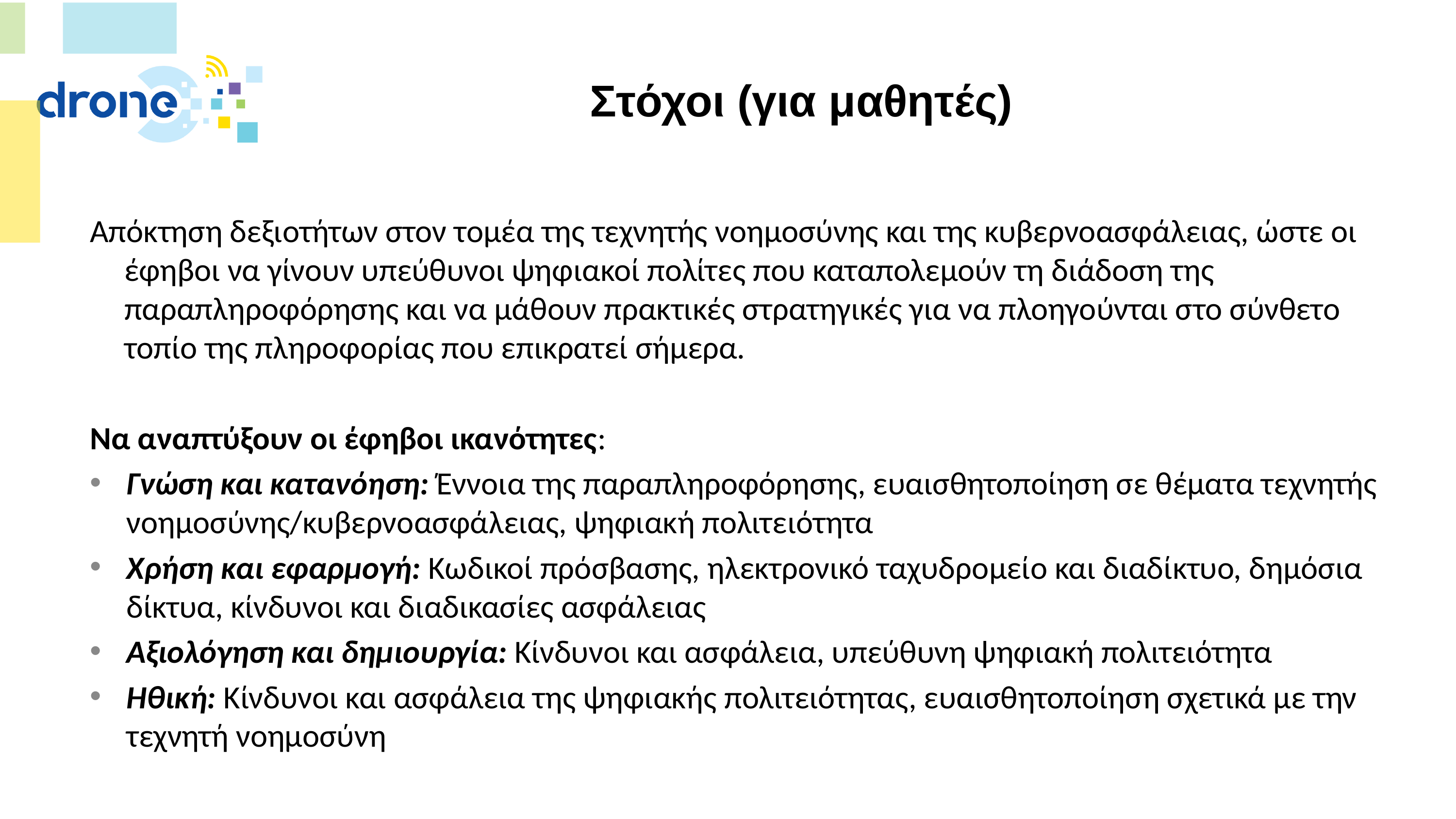

# Στόχοι (για μαθητές)

Απόκτηση δεξιοτήτων στον τομέα της τεχνητής νοημοσύνης και της κυβερνοασφάλειας, ώστε οι έφηβοι να γίνουν υπεύθυνοι ψηφιακοί πολίτες που καταπολεμούν τη διάδοση της παραπληροφόρησης και να μάθουν πρακτικές στρατηγικές για να πλοηγούνται στο σύνθετο τοπίο της πληροφορίας που επικρατεί σήμερα.

Να αναπτύξουν οι έφηβοι ικανότητες:
Γνώση και κατανόηση: Έννοια της παραπληροφόρησης, ευαισθητοποίηση σε θέματα τεχνητής νοημοσύνης/κυβερνοασφάλειας, ψηφιακή πολιτειότητα
Χρήση και εφαρμογή: Κωδικοί πρόσβασης, ηλεκτρονικό ταχυδρομείο και διαδίκτυο, δημόσια δίκτυα, κίνδυνοι και διαδικασίες ασφάλειας
Αξιολόγηση και δημιουργία: Κίνδυνοι και ασφάλεια, υπεύθυνη ψηφιακή πολιτειότητα
Ηθική: Κίνδυνοι και ασφάλεια της ψηφιακής πολιτειότητας, ευαισθητοποίηση σχετικά με την τεχνητή νοημοσύνη